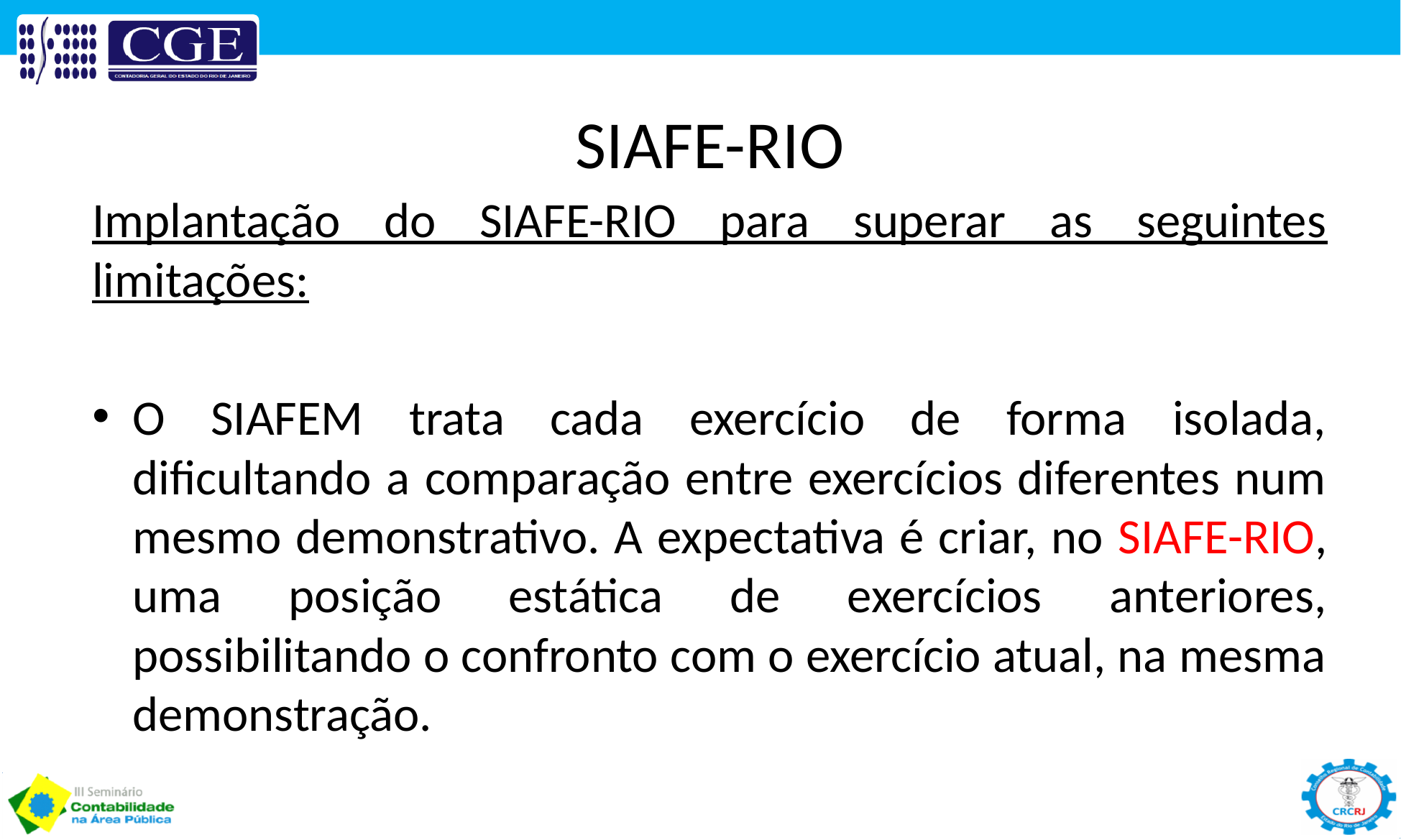

SIAFE-RIO
Implantação do SIAFE-RIO para superar as seguintes limitações:

O SIAFEM trata cada exercício de forma isolada, dificultando a comparação entre exercícios diferentes num mesmo demonstrativo. A expectativa é criar, no SIAFE-RIO, uma posição estática de exercícios anteriores, possibilitando o confronto com o exercício atual, na mesma demonstração.